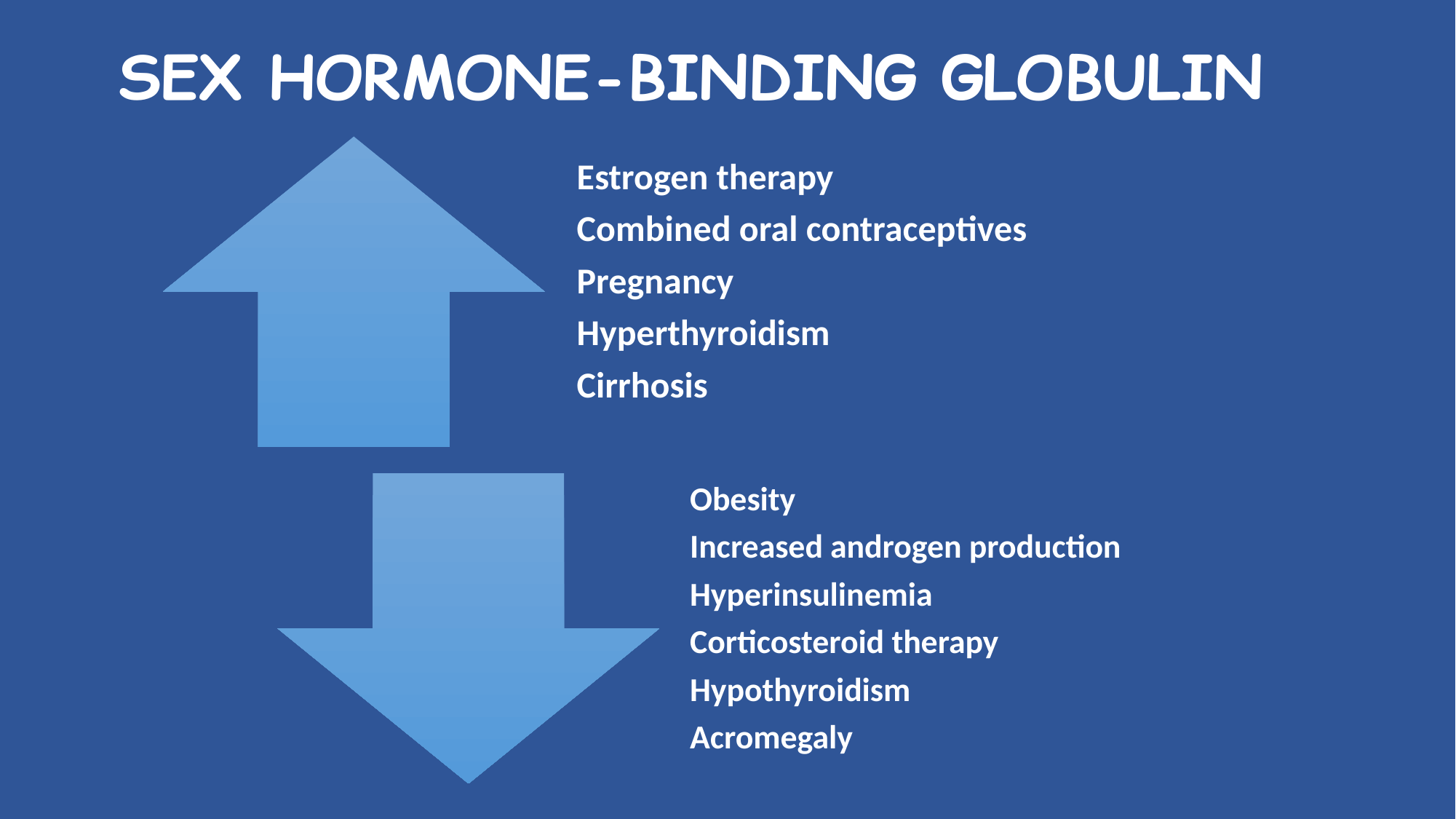

SEX HORMONE-BINDING GLOBULIN
Estrogen therapy
Combined oral contraceptives
Pregnancy
Hyperthyroidism
Cirrhosis
Obesity
Increased androgen production
Hyperinsulinemia
Corticosteroid therapy
Hypothyroidism
Acromegaly